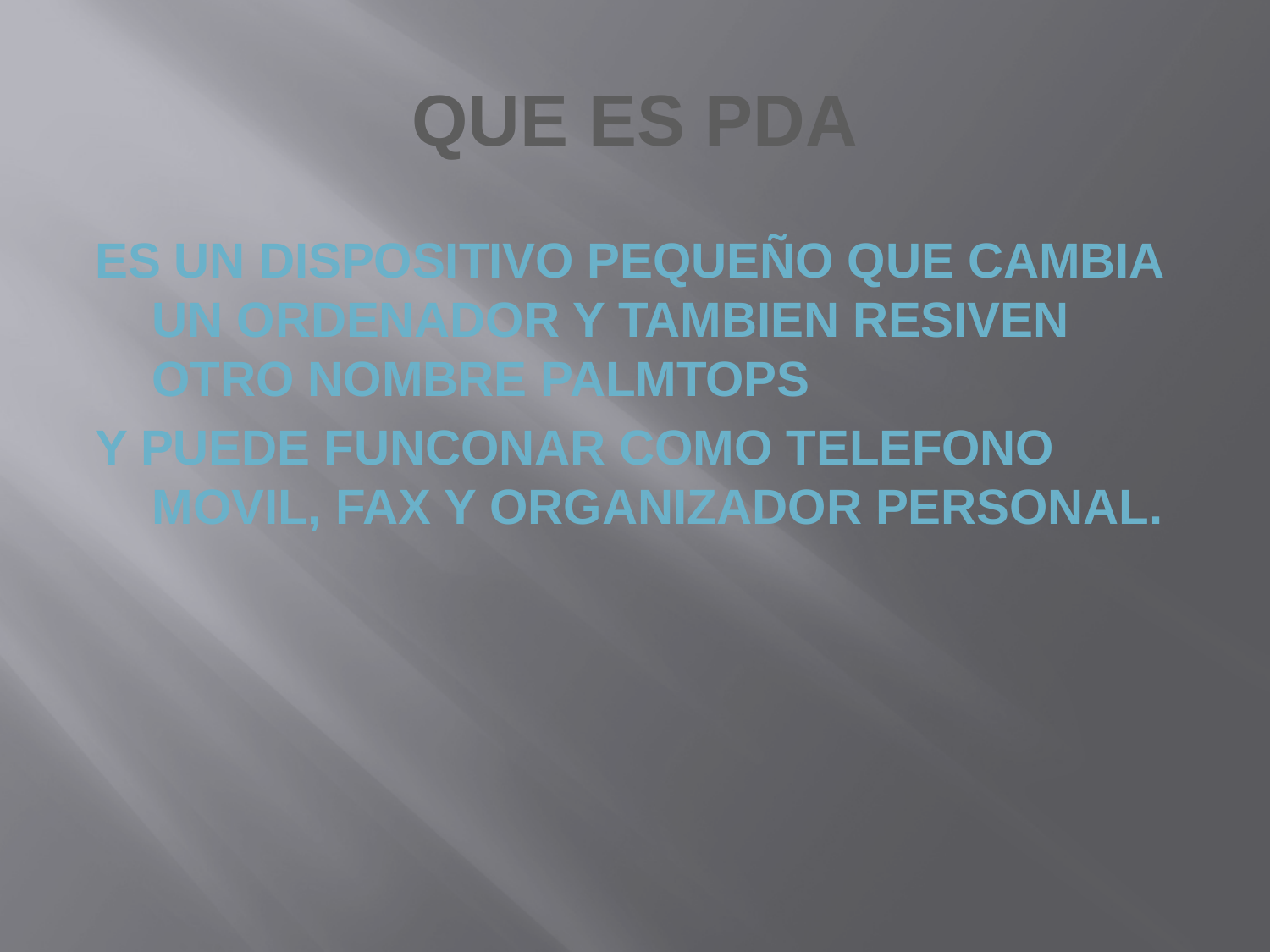

# QUE ES PDA
ES UN DISPOSITIVO PEQUEÑO QUE CAMBIA UN ORDENADOR Y TAMBIEN RESIVEN OTRO NOMBRE PALMTOPS
Y PUEDE FUNCONAR COMO TELEFONO MOVIL, FAX Y ORGANIZADOR PERSONAL.